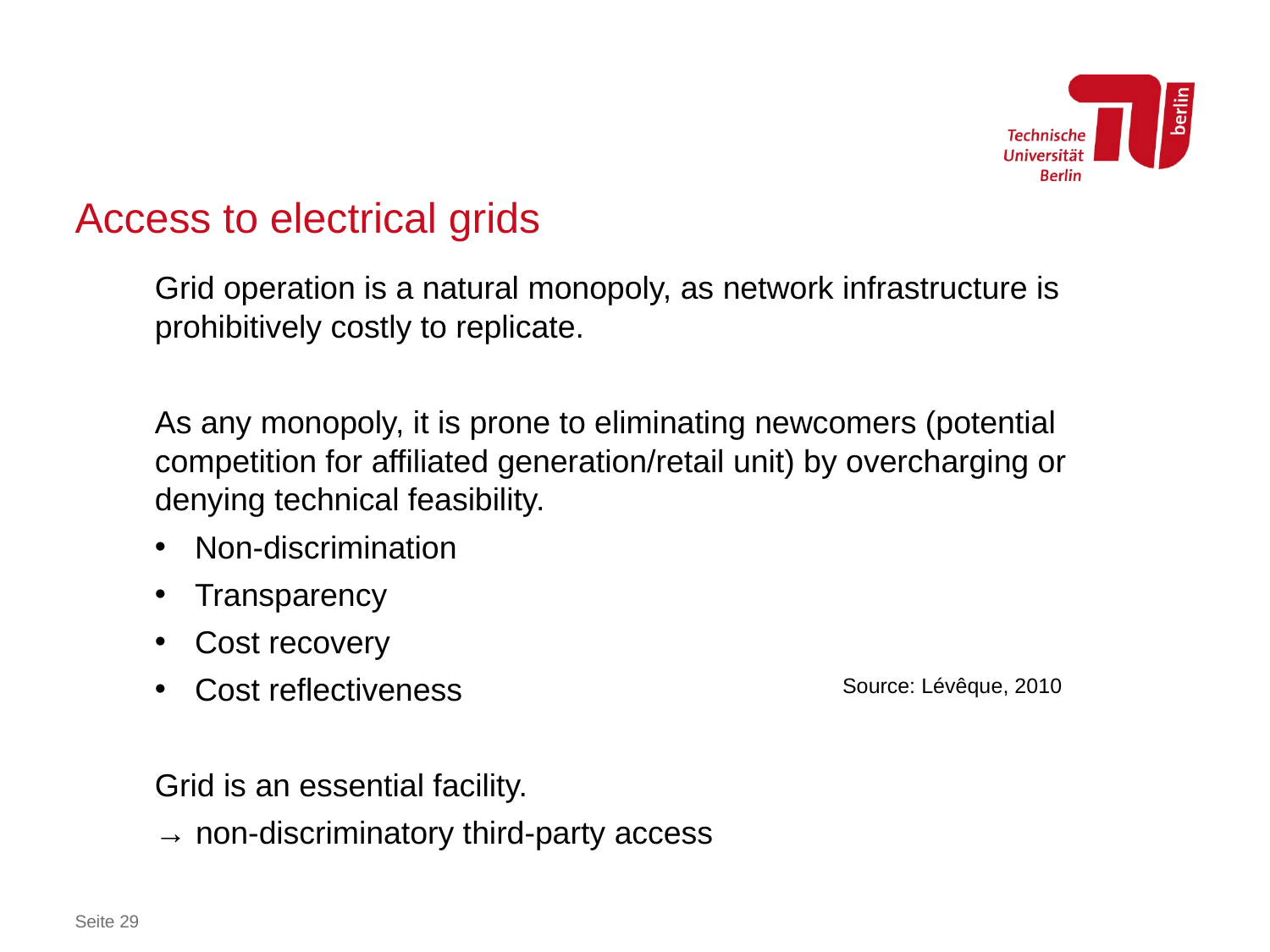

# Access to electrical grids
Grid operation is a natural monopoly, as network infrastructure is prohibitively costly to replicate.

As any monopoly, it is prone to eliminating newcomers (potential competition for affiliated generation/retail unit) by overcharging or denying technical feasibility.
Non-discrimination
Transparency
Cost recovery
Cost reflectiveness

Grid is an essential facility.
→ non-discriminatory third-party access

Source: Lévêque, 2010
Seite 29